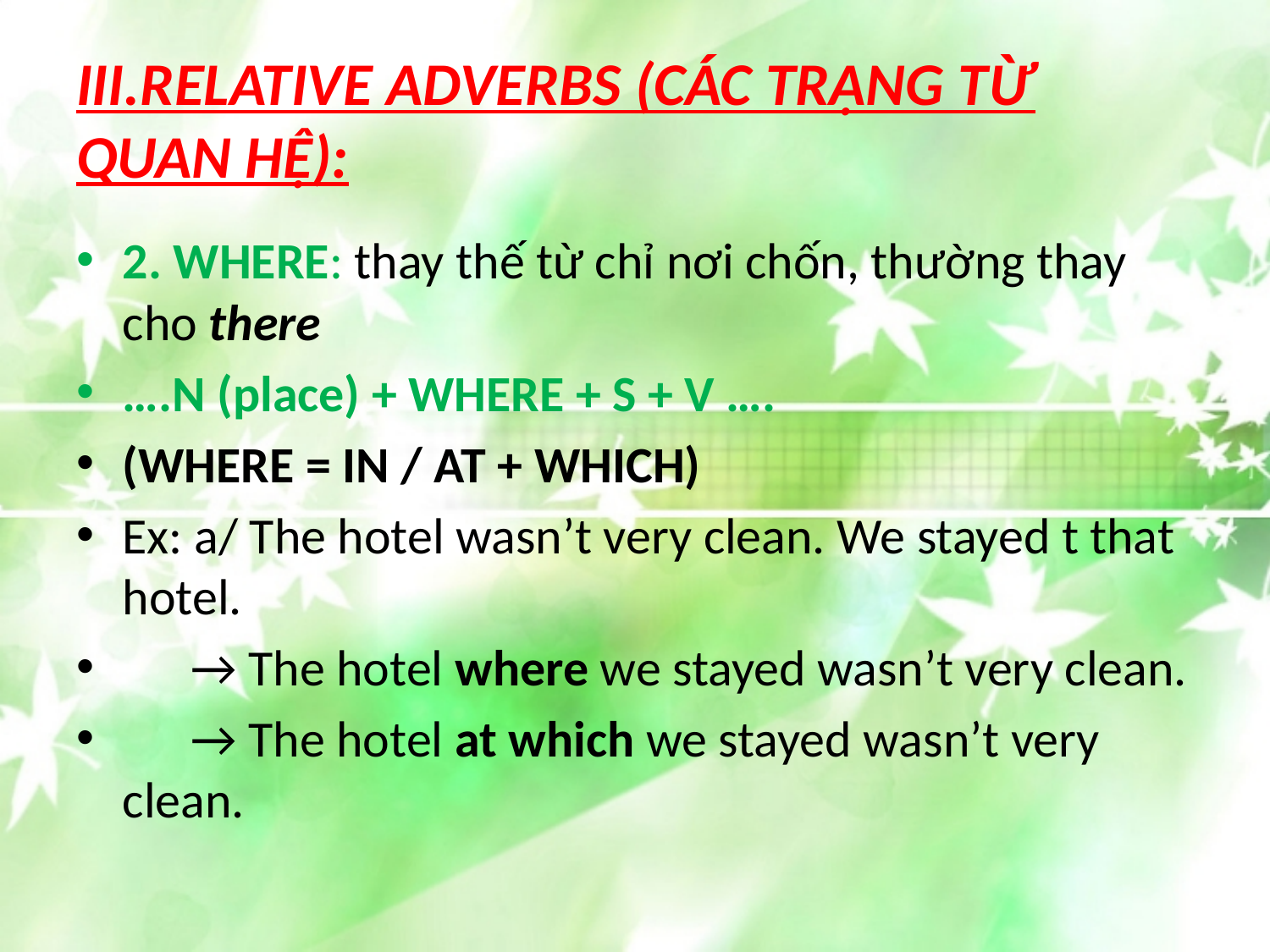

# III.RELATIVE ADVERBS (CÁC TRẠNG TỪ QUAN HỆ):
2. WHERE: thay thế từ chỉ nơi chốn, thường thay cho there
….N (place) + WHERE + S + V ….
(WHERE = IN / AT + WHICH)
Ex: a/ The hotel wasn’t very clean. We stayed t that hotel.
      → The hotel where we stayed wasn’t very clean.
      → The hotel at which we stayed wasn’t very clean.